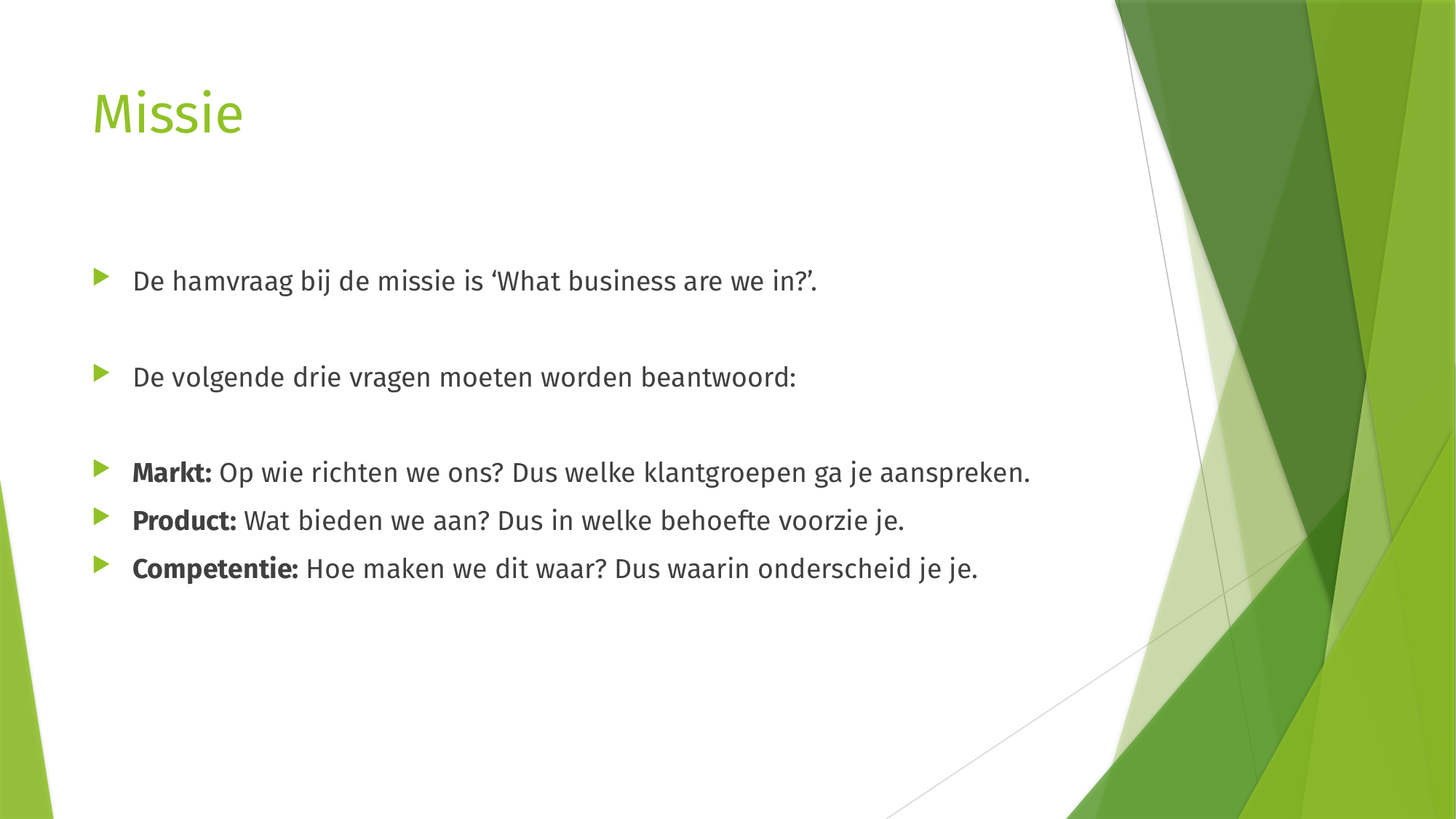

# Missie
De hamvraag bij de missie is ‘What business are we in?’.

De volgende drie vragen moeten worden beantwoord:

Markt: Op wie richten we ons? Dus welke klantgroepen ga je aanspreken.
Product: Wat bieden we aan? Dus in welke behoefte voorzie je.
Competentie: Hoe maken we dit waar? Dus waarin onderscheid je je.